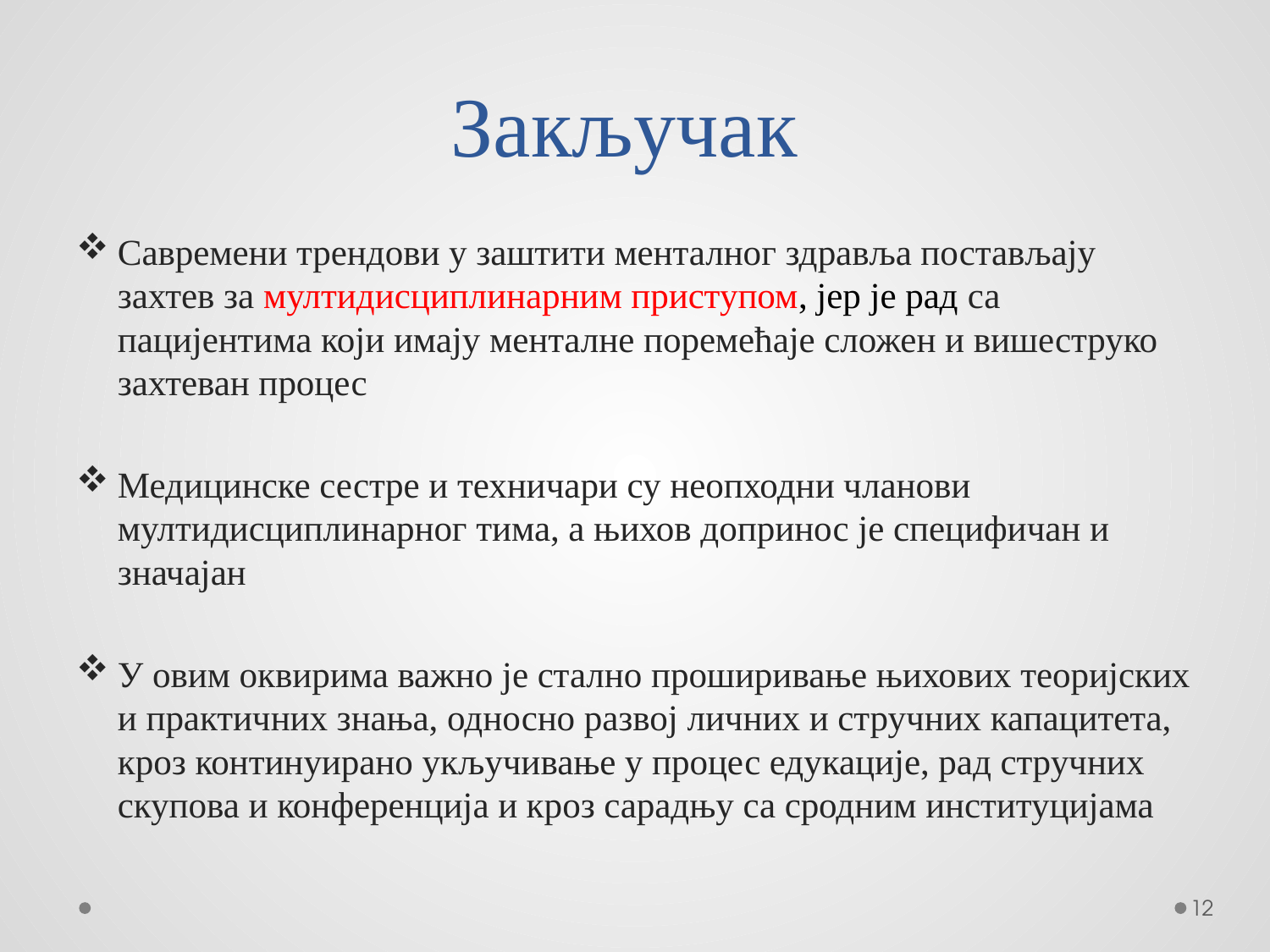

# Закључак
Савремени трендови у заштити менталног здравља постављају захтев за мултидисциплинарним приступом, јер је рад са пацијентима који имају менталне поремећаје сложен и вишеструко захтеван процес

Медицинске сестре и техничари су неопходни чланови мултидисциплинарног тима, а њихов допринос је специфичан и значајан

У овим оквирима важно је стално проширивање њихових теоријских и практичних знања, односно развој личних и стручних капацитета, кроз континуирано укључивање у процес едукације, рад стручних скупова и конференција и кроз сарадњу са сродним институцијама
12